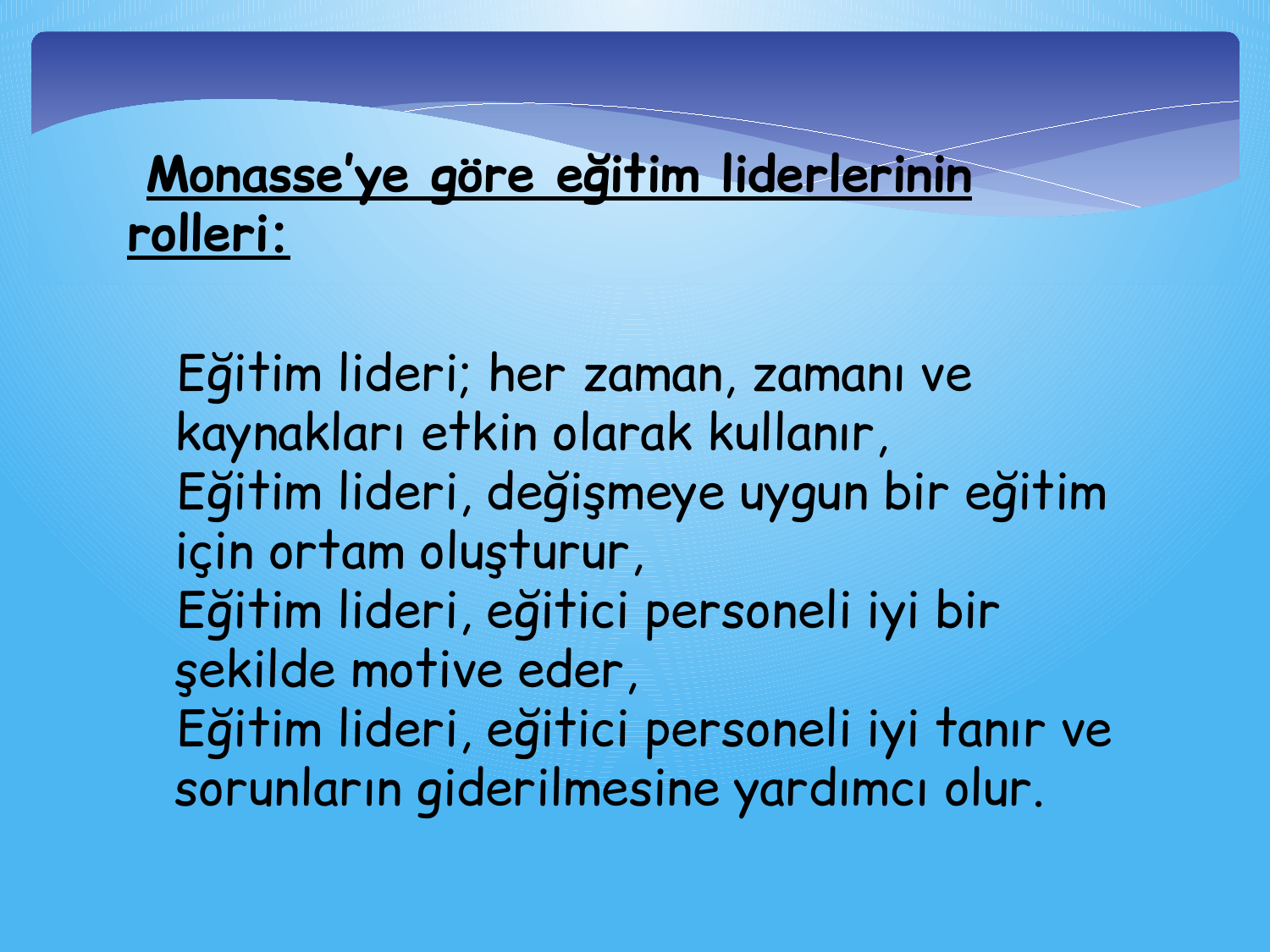

Monasse’ye göre eğitim liderlerinin rolleri:

Eğitim lideri; her zaman, zamanı ve kaynakları etkin olarak kullanır,
Eğitim lideri, değişmeye uygun bir eğitim için ortam oluşturur,
Eğitim lideri, eğitici personeli iyi bir şekilde motive eder,
Eğitim lideri, eğitici personeli iyi tanır ve sorunların giderilmesine yardımcı olur.